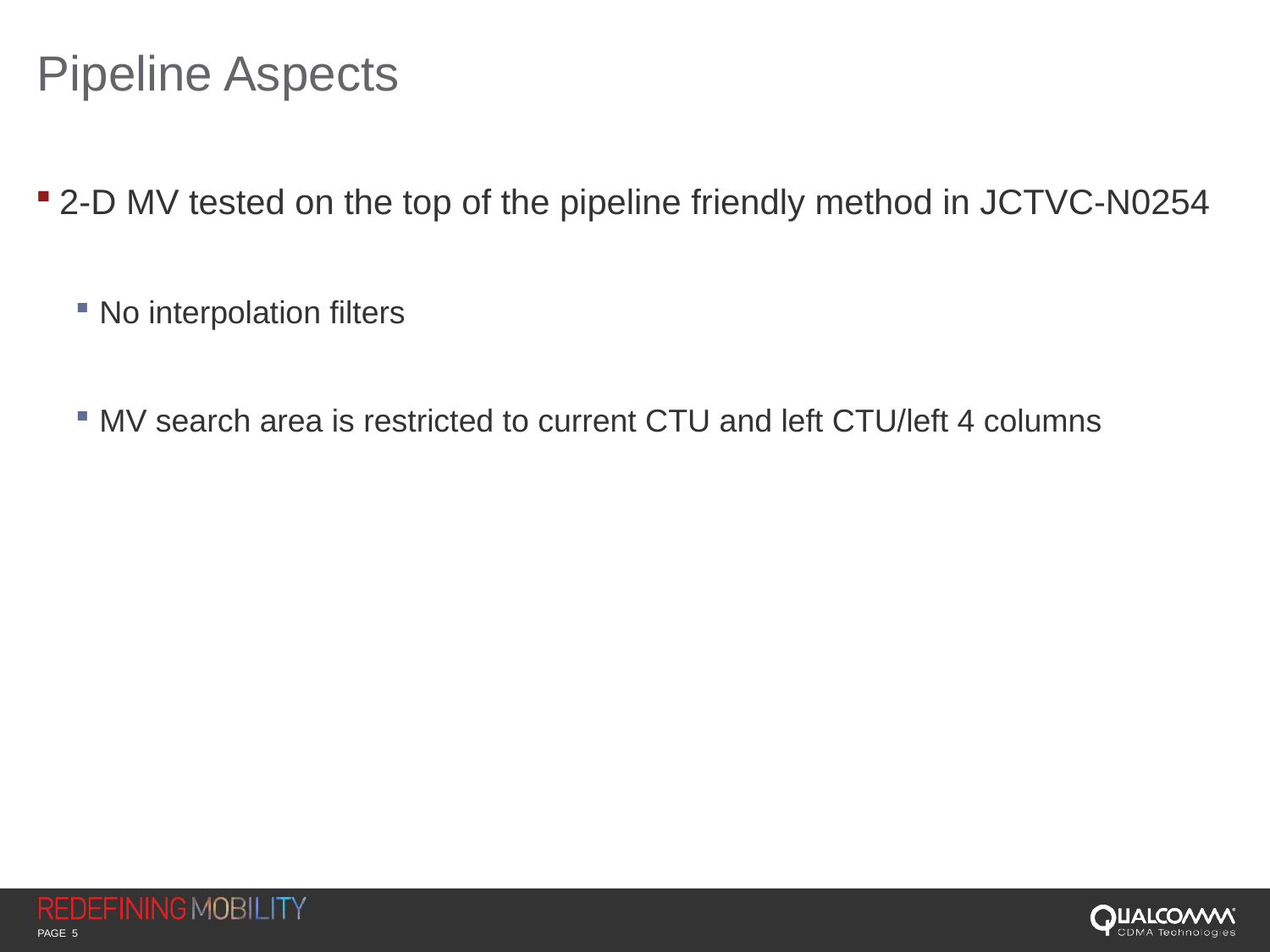

# Pipeline Aspects

2-D MV tested on the top of the pipeline friendly method in JCTVC-N0254

No interpolation filters

MV search area is restricted to current CTU and left CTU/left 4 columns